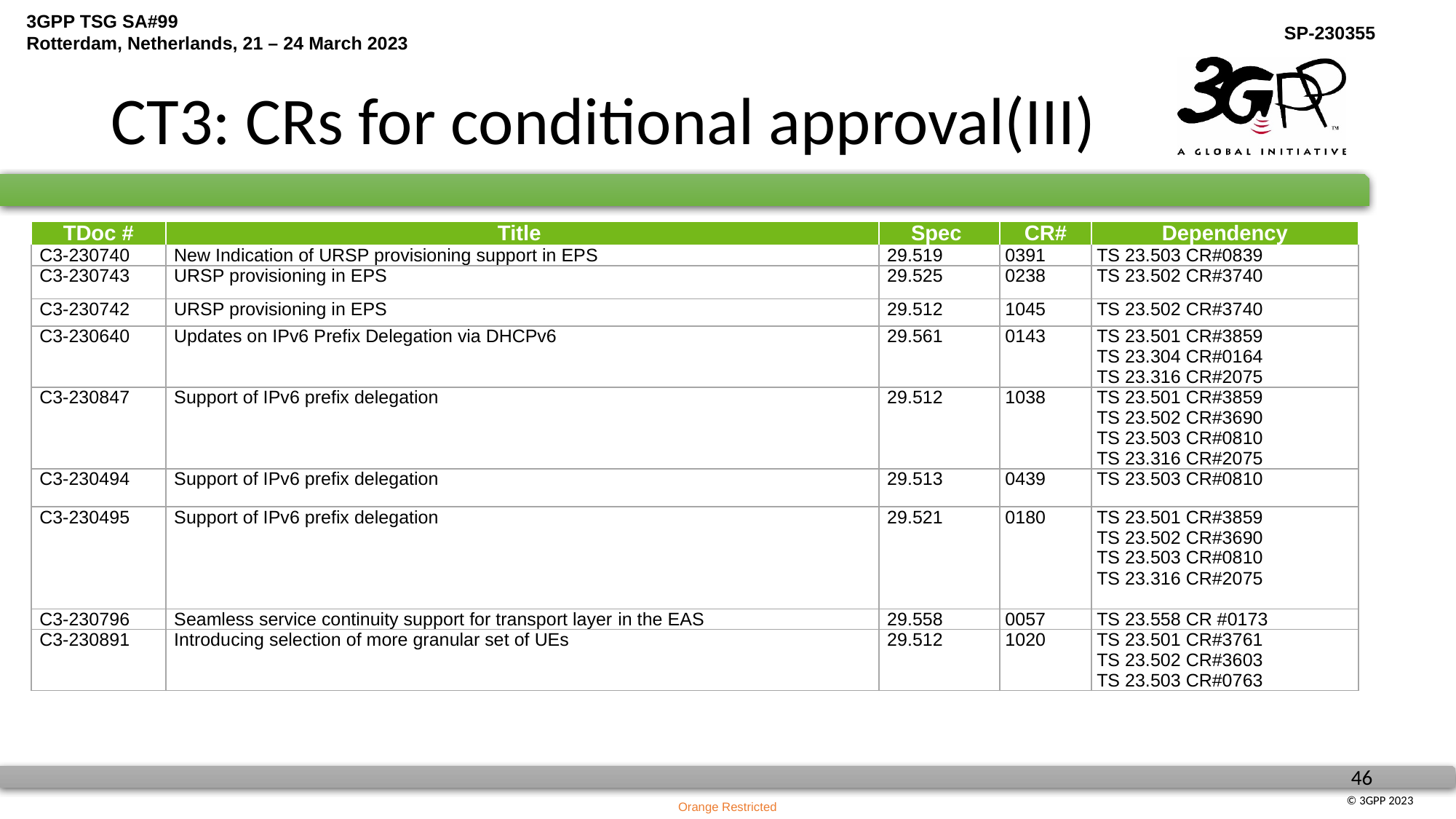

# CT3: CRs for conditional approval(III)
| TDoc # | Title | Spec | CR# | Dependency |
| --- | --- | --- | --- | --- |
| C3-230740 | New Indication of URSP provisioning support in EPS | 29.519 | 0391 | TS 23.503 CR#0839 |
| C3-230743 | URSP provisioning in EPS | 29.525 | 0238 | TS 23.502 CR#3740 |
| C3-230742 | URSP provisioning in EPS | 29.512 | 1045 | TS 23.502 CR#3740 |
| C3-230640 | Updates on IPv6 Prefix Delegation via DHCPv6 | 29.561 | 0143 | TS 23.501 CR#3859 TS 23.304 CR#0164 TS 23.316 CR#2075 |
| C3-230847 | Support of IPv6 prefix delegation | 29.512 | 1038 | TS 23.501 CR#3859 TS 23.502 CR#3690 TS 23.503 CR#0810 TS 23.316 CR#2075 |
| C3-230494 | Support of IPv6 prefix delegation | 29.513 | 0439 | TS 23.503 CR#0810 |
| C3-230495 | Support of IPv6 prefix delegation | 29.521 | 0180 | TS 23.501 CR#3859 TS 23.502 CR#3690 TS 23.503 CR#0810 TS 23.316 CR#2075 |
| C3-230796 | Seamless service continuity support for transport layer in the EAS | 29.558 | 0057 | TS 23.558 CR #0173 |
| C3-230891 | Introducing selection of more granular set of UEs | 29.512 | 1020 | TS 23.501 CR#3761 TS 23.502 CR#3603 TS 23.503 CR#0763 |